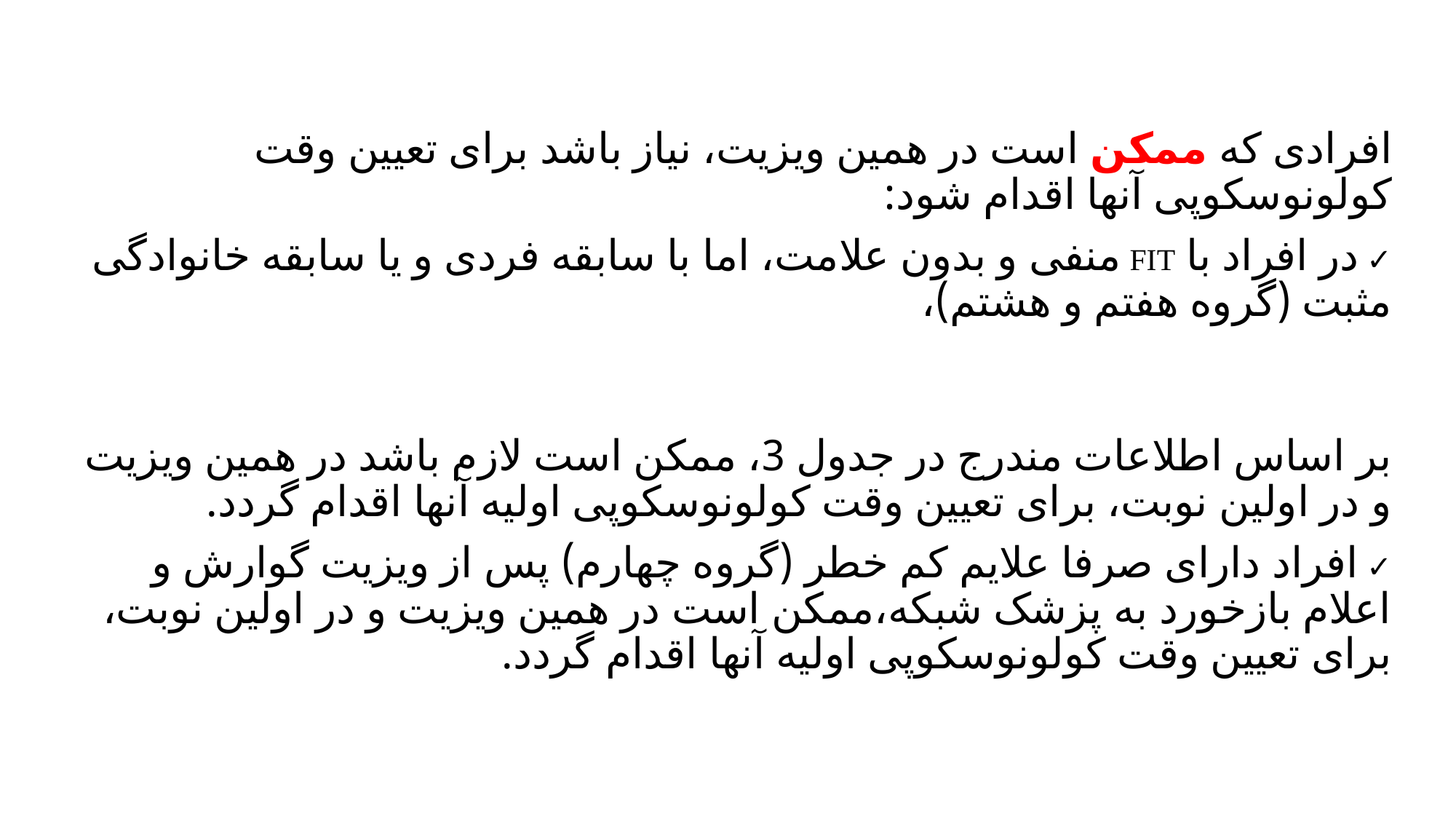

افرادی که ممکن است در همین ویزیت، نیاز باشد برای تعیین وقت کولونوسکوپی آنها اقدام شود:
✓ در افراد با FIT منفی و بدون علامت، اما با سابقه فردی و یا سابقه خانوادگی مثبت (گروه هفتم و هشتم)،
تورالعمل برنامه پیشگیری، تشخیص زودهنگام و غربالگری سرطان روده بزر گ
بر اساس اطلاعات مندرج در جدول 3، ممکن است لازم باشد در همین ویزیت و در اولین نوبت، برای تعیین وقت کولونوسکوپی اولیه آنها اقدام گردد.
✓ افراد دارای صرفا علایم کم خطر (گروه چهارم) پس از ویزیت گوارش و اعلام بازخورد به پزشک شبکه،ممکن است در همین ویزیت و در اولین نوبت، برای تعیین وقت کولونوسکوپی اولیه آنها اقدام گردد.